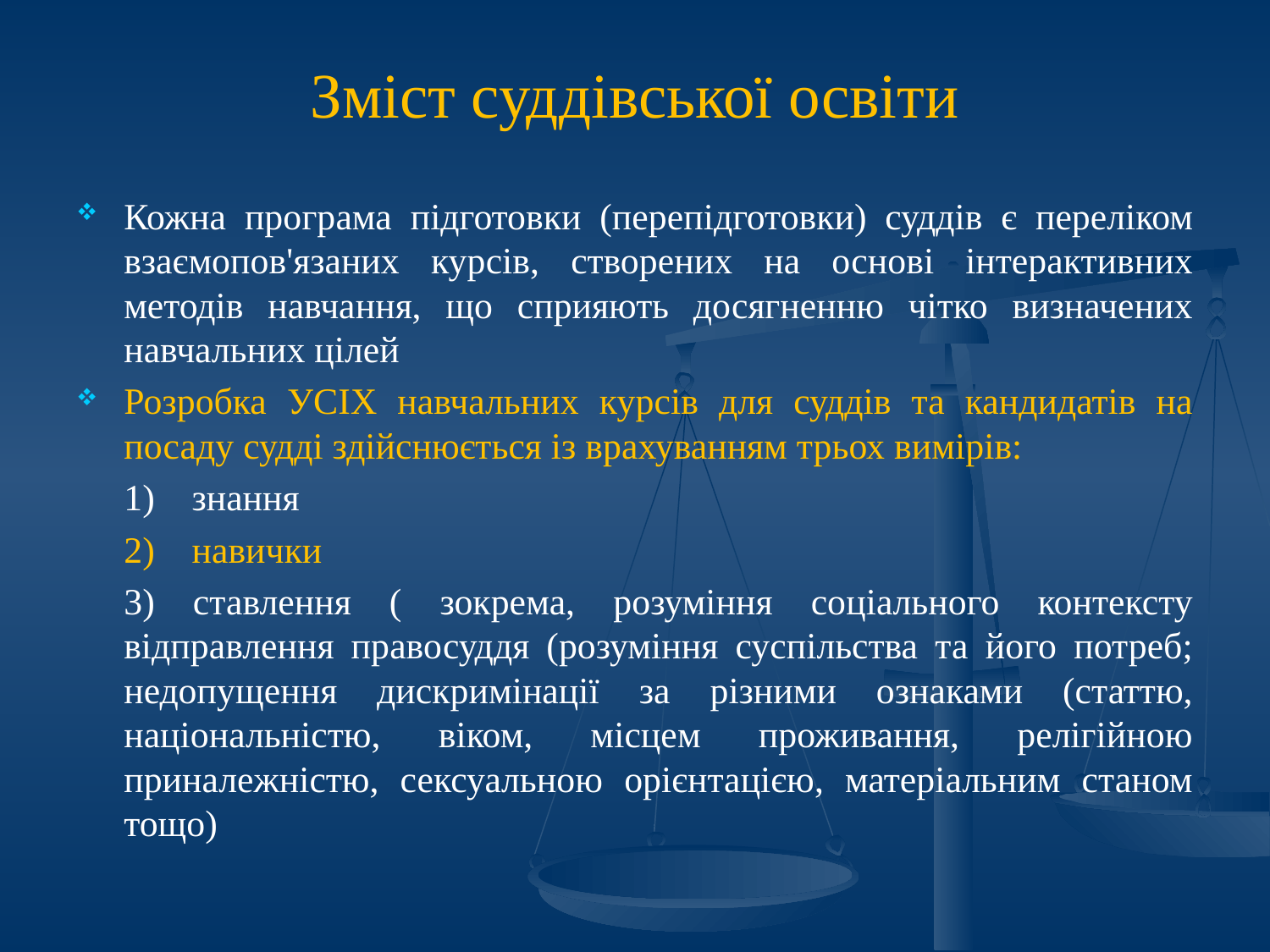

# Зміст суддівської освіти
Кожна програма підготовки (перепідготовки) суддів є переліком взаємопов'язаних курсів, створених на основі інтерактивних методів навчання, що сприяють досягненню чітко визначених навчальних цілей
Розробка УСІХ навчальних курсів для суддів та кандидатів на посаду судді здійснюється із врахуванням трьох вимірів:
	1)    знання
	2)    навички
	3) ставлення ( зокрема, розуміння соціального контексту відправлення правосуддя (розуміння суспільства та його потреб; недопущення дискримінації за різними ознаками (статтю, національністю, віком, місцем проживання, релігійною приналежністю, сексуальною орієнтацією, матеріальним станом тощо)